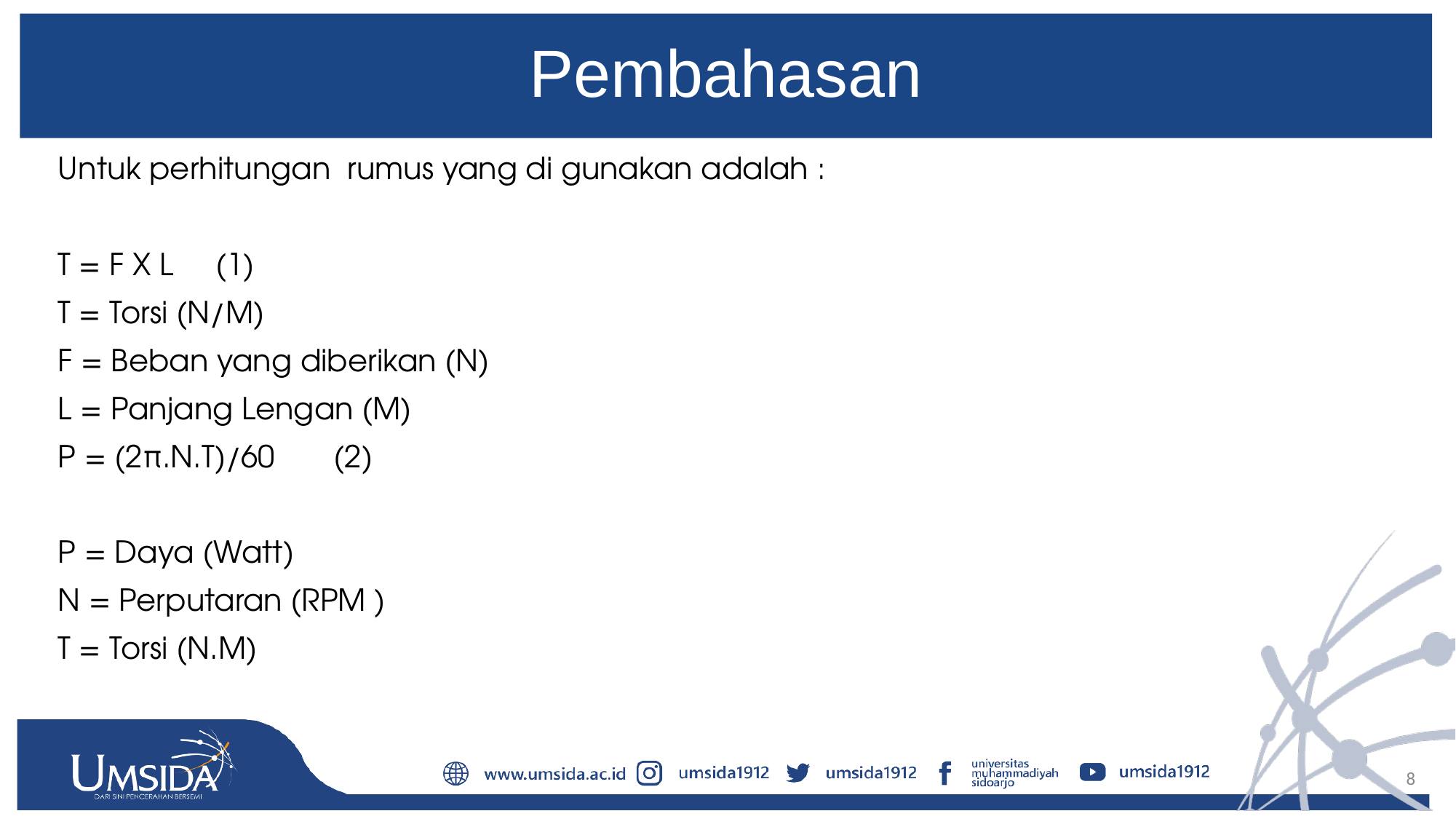

# Pembahasan
Untuk perhitungan  rumus yang di gunakan adalah :

T = F X L     (1)
T = Torsi (N/M)
F = Beban yang diberikan (N)
L = Panjang Lengan (M)
P = (2π.N.T)/60       (2)

P = Daya (Watt)
N = Perputaran (RPM )
T = Torsi (N.M)